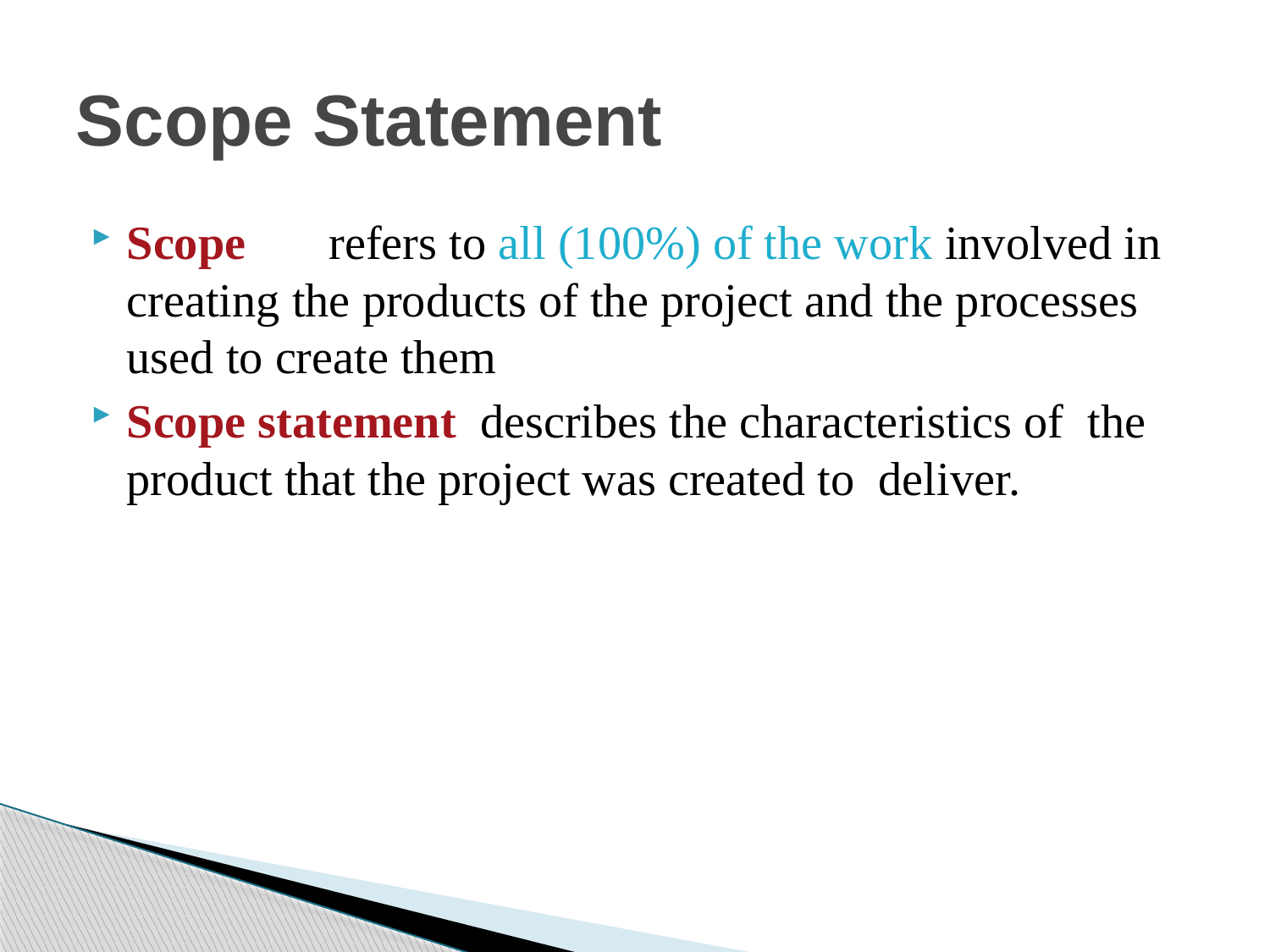

# Scope Statement
Scope       refers to all (100%) of the work involved in creating the products of the project and the processes used to create them
Scope statement  describes the characteristics of  the product that the project was created to  deliver.